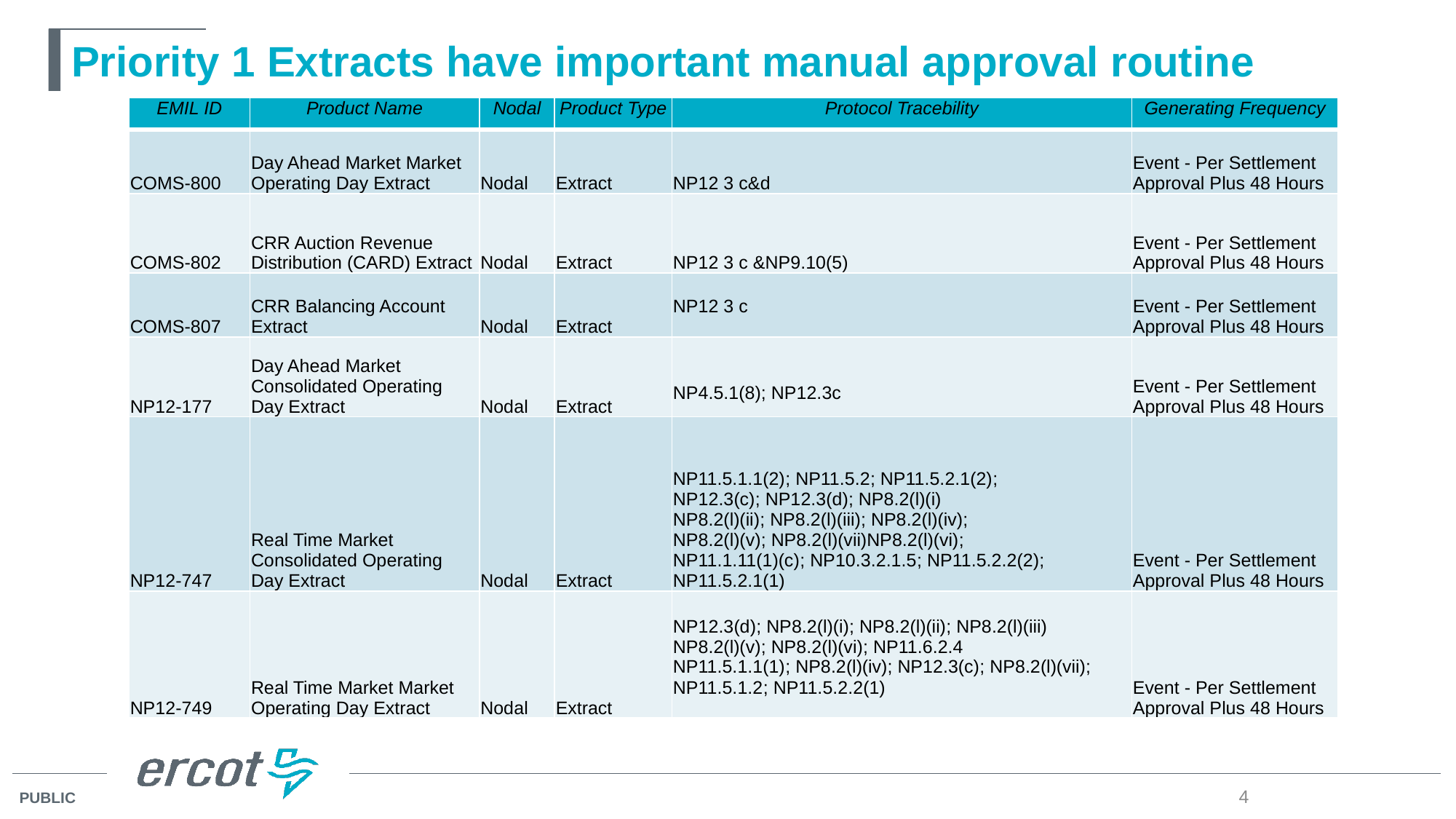

# Priority 1 Extracts have important manual approval routine
| EMIL ID | Product Name | Nodal | Product Type | Protocol Tracebility | Generating Frequency |
| --- | --- | --- | --- | --- | --- |
| COMS-800 | Day Ahead Market Market Operating Day Extract | Nodal | Extract | NP12 3 c&d | Event - Per Settlement Approval Plus 48 Hours |
| COMS-802 | CRR Auction Revenue Distribution (CARD) Extract | Nodal | Extract | NP12 3 c &NP9.10(5) | Event - Per Settlement Approval Plus 48 Hours |
| COMS-807 | CRR Balancing Account Extract | Nodal | Extract | NP12 3 c | Event - Per Settlement Approval Plus 48 Hours |
| NP12-177 | Day Ahead Market Consolidated Operating Day Extract | Nodal | Extract | NP4.5.1(8); NP12.3c | Event - Per Settlement Approval Plus 48 Hours |
| NP12-747 | Real Time Market Consolidated Operating Day Extract | Nodal | Extract | NP11.5.1.1(2); NP11.5.2; NP11.5.2.1(2); NP12.3(c); NP12.3(d); NP8.2(l)(i) NP8.2(l)(ii); NP8.2(l)(iii); NP8.2(l)(iv); NP8.2(l)(v); NP8.2(l)(vii)NP8.2(l)(vi); NP11.1.11(1)(c); NP10.3.2.1.5; NP11.5.2.2(2); NP11.5.2.1(1) | Event - Per Settlement Approval Plus 48 Hours |
| NP12-749 | Real Time Market Market Operating Day Extract | Nodal | Extract | NP12.3(d); NP8.2(l)(i); NP8.2(l)(ii); NP8.2(l)(iii) NP8.2(l)(v); NP8.2(l)(vi); NP11.6.2.4 NP11.5.1.1(1); NP8.2(l)(iv); NP12.3(c); NP8.2(l)(vii); NP11.5.1.2; NP11.5.2.2(1) | Event - Per Settlement Approval Plus 48 Hours |
4